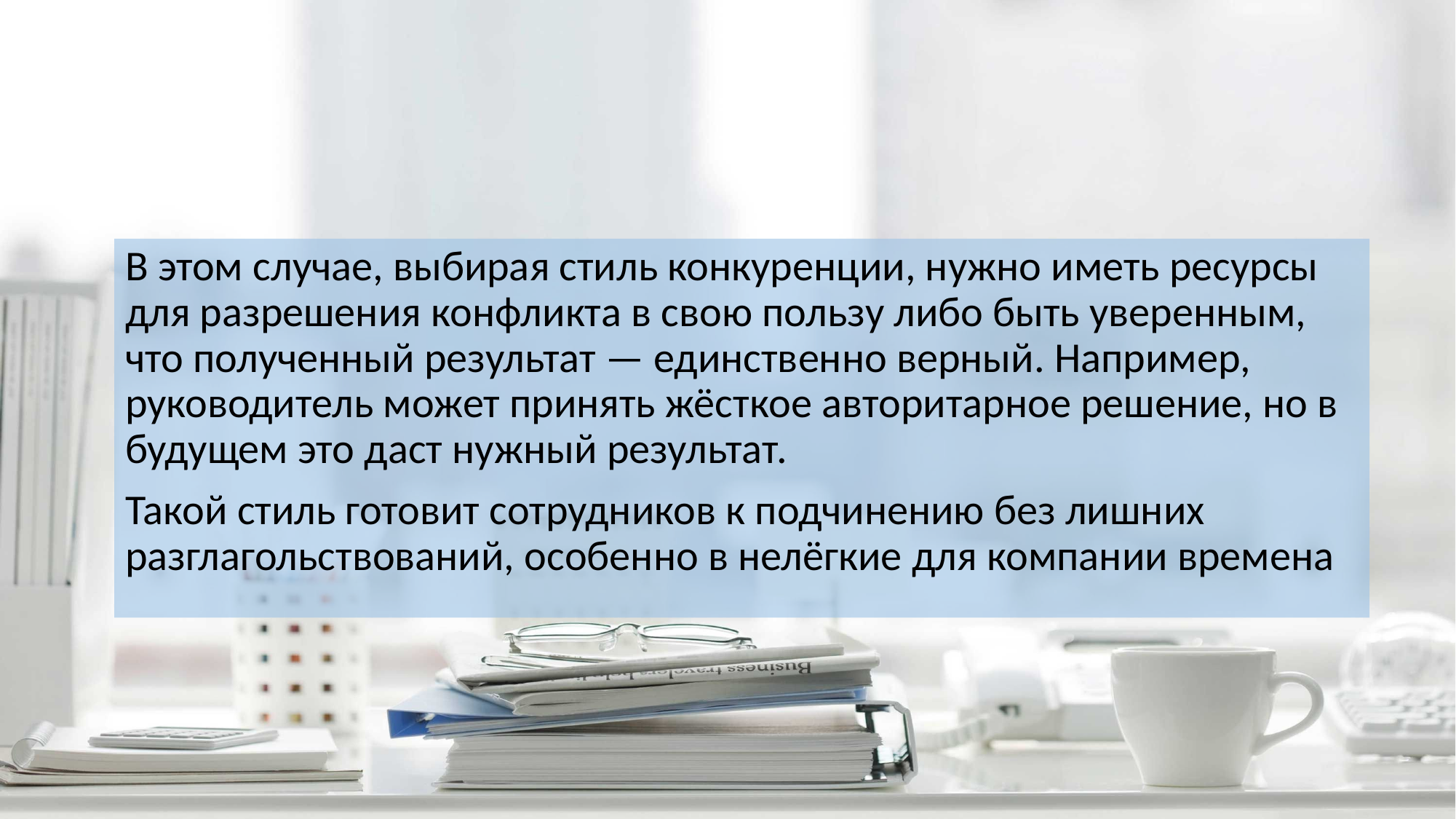

В этом случае, выбирая стиль конкуренции, нужно иметь ресурсы для разрешения конфликта в свою пользу либо быть уверенным, что полученный результат — единственно верный. Например, руководитель может принять жёсткое авторитарное решение, но в будущем это даст нужный результат.
Такой стиль готовит сотрудников к подчинению без лишних разглагольствований, особенно в нелёгкие для компании времена